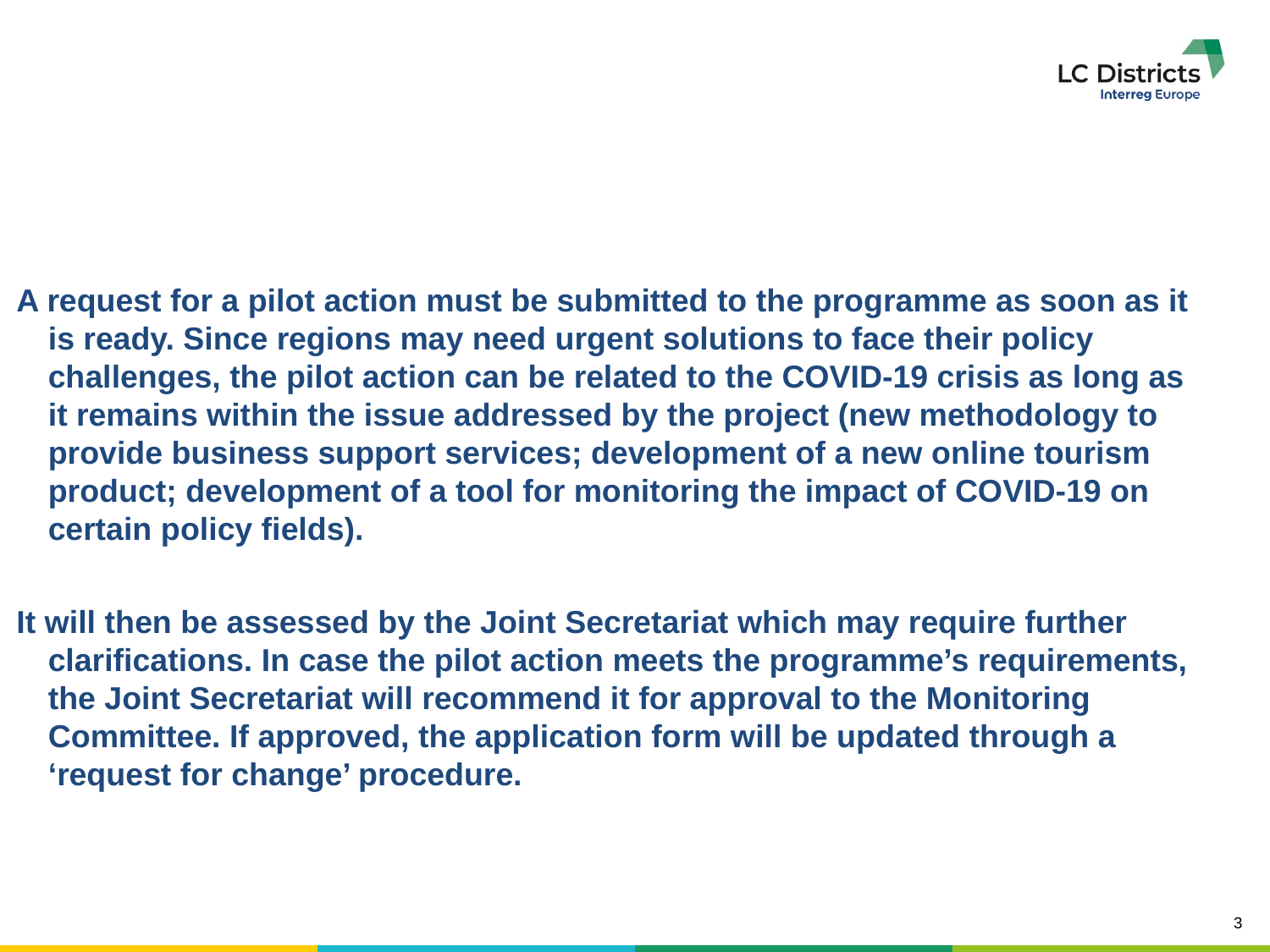

#
A request for a pilot action must be submitted to the programme as soon as it is ready. Since regions may need urgent solutions to face their policy challenges, the pilot action can be related to the COVID-19 crisis as long as it remains within the issue addressed by the project (new methodology to provide business support services; development of a new online tourism product; development of a tool for monitoring the impact of COVID-19 on certain policy fields).

It will then be assessed by the Joint Secretariat which may require further clarifications. In case the pilot action meets the programme’s requirements, the Joint Secretariat will recommend it for approval to the Monitoring Committee. If approved, the application form will be updated through a ‘request for change’ procedure.